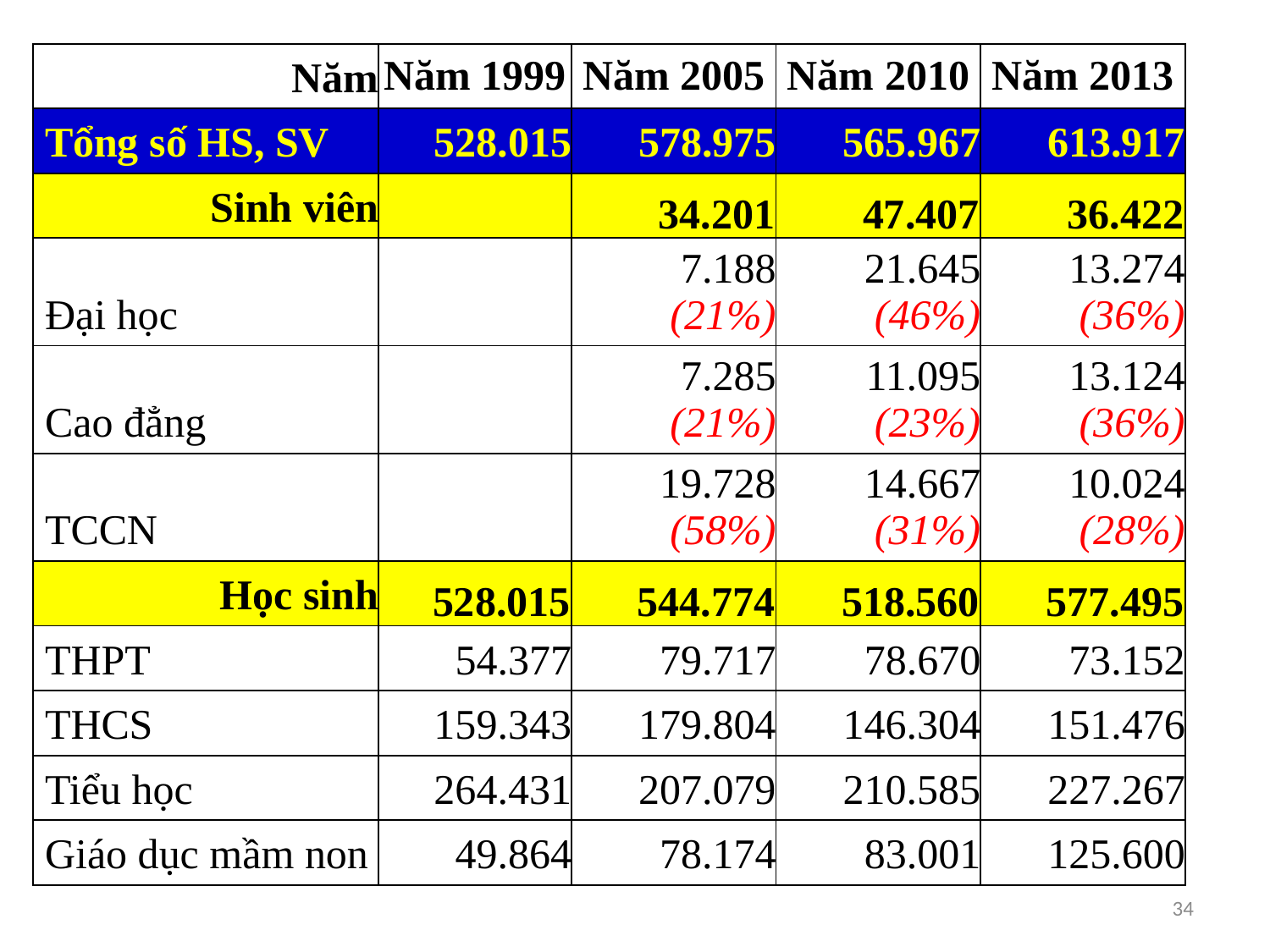

| Năm | Năm 1999 | Năm 2005 | Năm 2010 | Năm 2013 |
| --- | --- | --- | --- | --- |
| Tổng số HS, SV | 528.015 | 578.975 | 565.967 | 613.917 |
| Sinh viên |  | 34.201 | 47.407 | 36.422 |
| Đại học |  | 7.188 (21%) | 21.645 (46%) | 13.274 (36%) |
| Cao đẳng |  | 7.285 (21%) | 11.095 (23%) | 13.124 (36%) |
| TCCN |  | 19.728 (58%) | 14.667 (31%) | 10.024 (28%) |
| Học sinh | 528.015 | 544.774 | 518.560 | 577.495 |
| THPT | 54.377 | 79.717 | 78.670 | 73.152 |
| THCS | 159.343 | 179.804 | 146.304 | 151.476 |
| Tiểu học | 264.431 | 207.079 | 210.585 | 227.267 |
| Giáo dục mầm non | 49.864 | 78.174 | 83.001 | 125.600 |
34